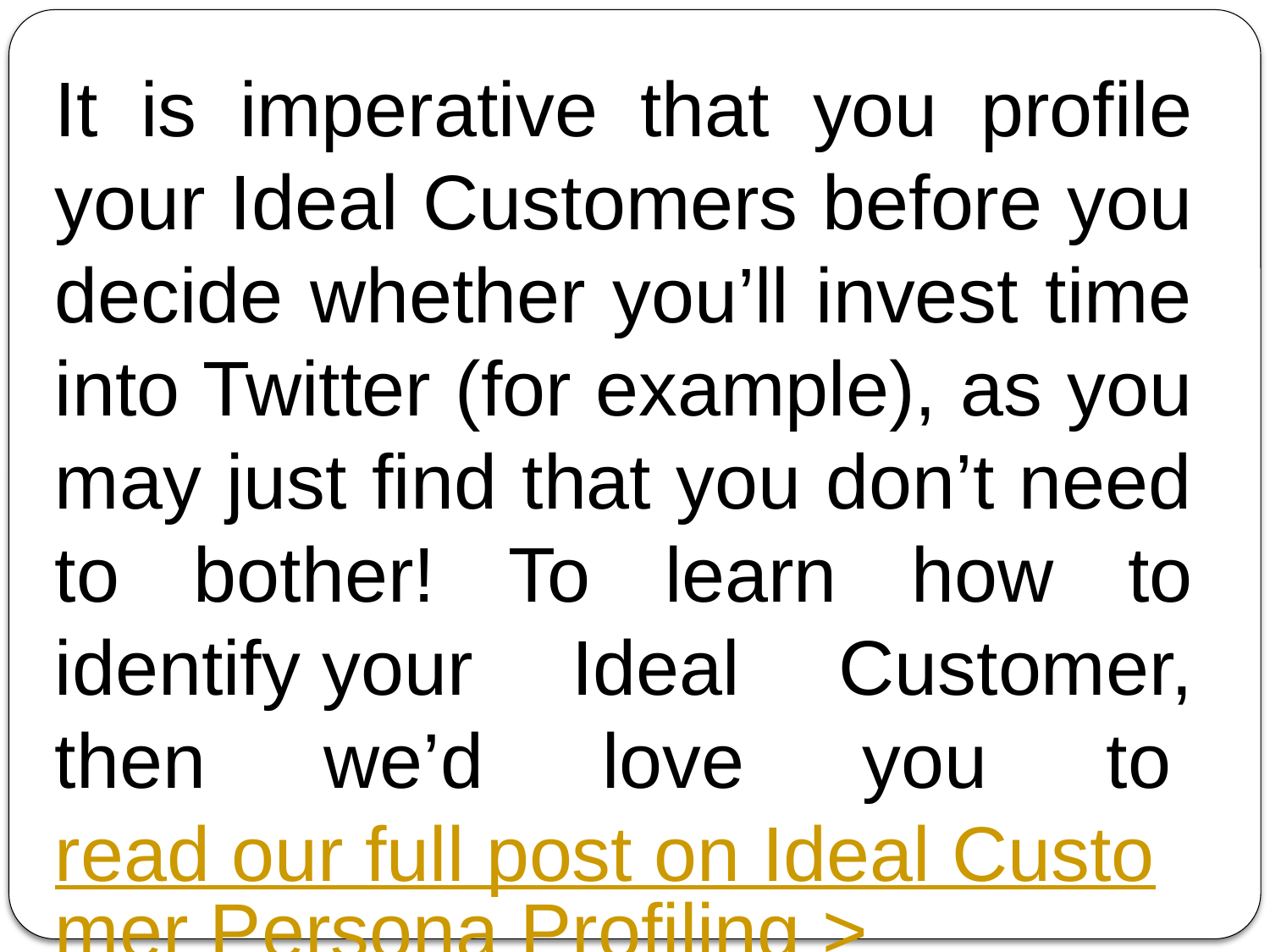

It is imperative that you profile your Ideal Customers before you decide whether you’ll invest time into Twitter (for example), as you may just find that you don’t need to bother! To learn how to identify your Ideal Customer, then we’d love you to read our full post on Ideal Customer Persona Profiling >